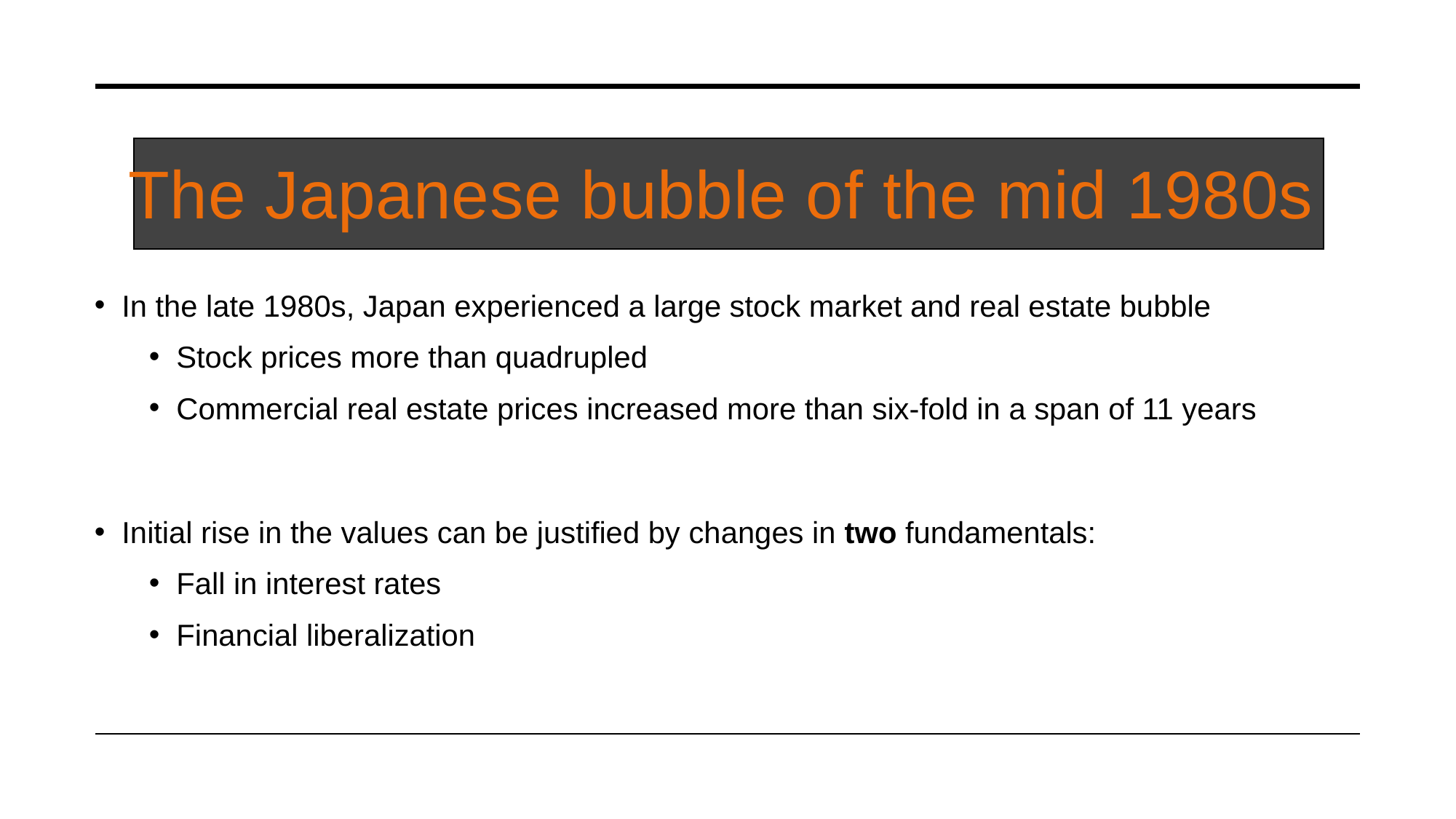

# The Japanese bubble of the mid 1980s

In the late 1980s, Japan experienced a large stock market and real estate bubble
Stock prices more than quadrupled
Commercial real estate prices increased more than six-fold in a span of 11 years

Initial rise in the values can be justified by changes in two fundamentals:
Fall in interest rates
Financial liberalization